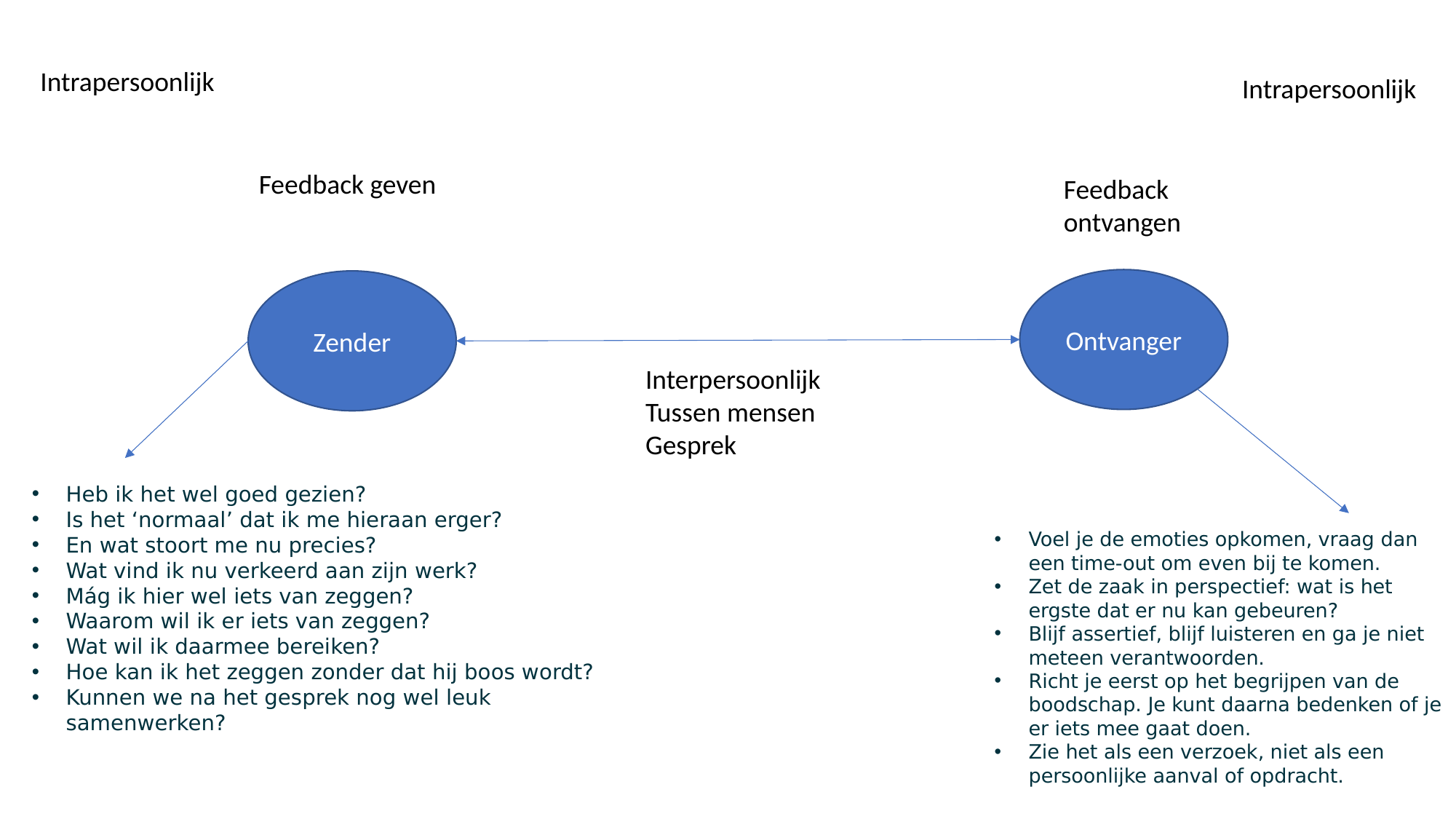

Intrapersoonlijk
Intrapersoonlijk
Feedback geven
Feedback ontvangen
Ontvanger
Zender
Interpersoonlijk
Tussen mensen
Gesprek
Heb ik het wel goed gezien?
Is het ‘normaal’ dat ik me hieraan erger?
En wat stoort me nu precies?
Wat vind ik nu verkeerd aan zijn werk?
Mág ik hier wel iets van zeggen?
Waarom wil ik er iets van zeggen?
Wat wil ik daarmee bereiken?
Hoe kan ik het zeggen zonder dat hij boos wordt?
Kunnen we na het gesprek nog wel leuk samenwerken?

Voel je de emoties opkomen, vraag dan een time-out om even bij te komen.
Zet de zaak in perspectief: wat is het ergste dat er nu kan gebeuren?
Blijf assertief, blijf luisteren en ga je niet meteen verantwoorden.
Richt je eerst op het begrijpen van de boodschap. Je kunt daarna bedenken of je er iets mee gaat doen.
Zie het als een verzoek, niet als een persoonlijke aanval of opdracht.